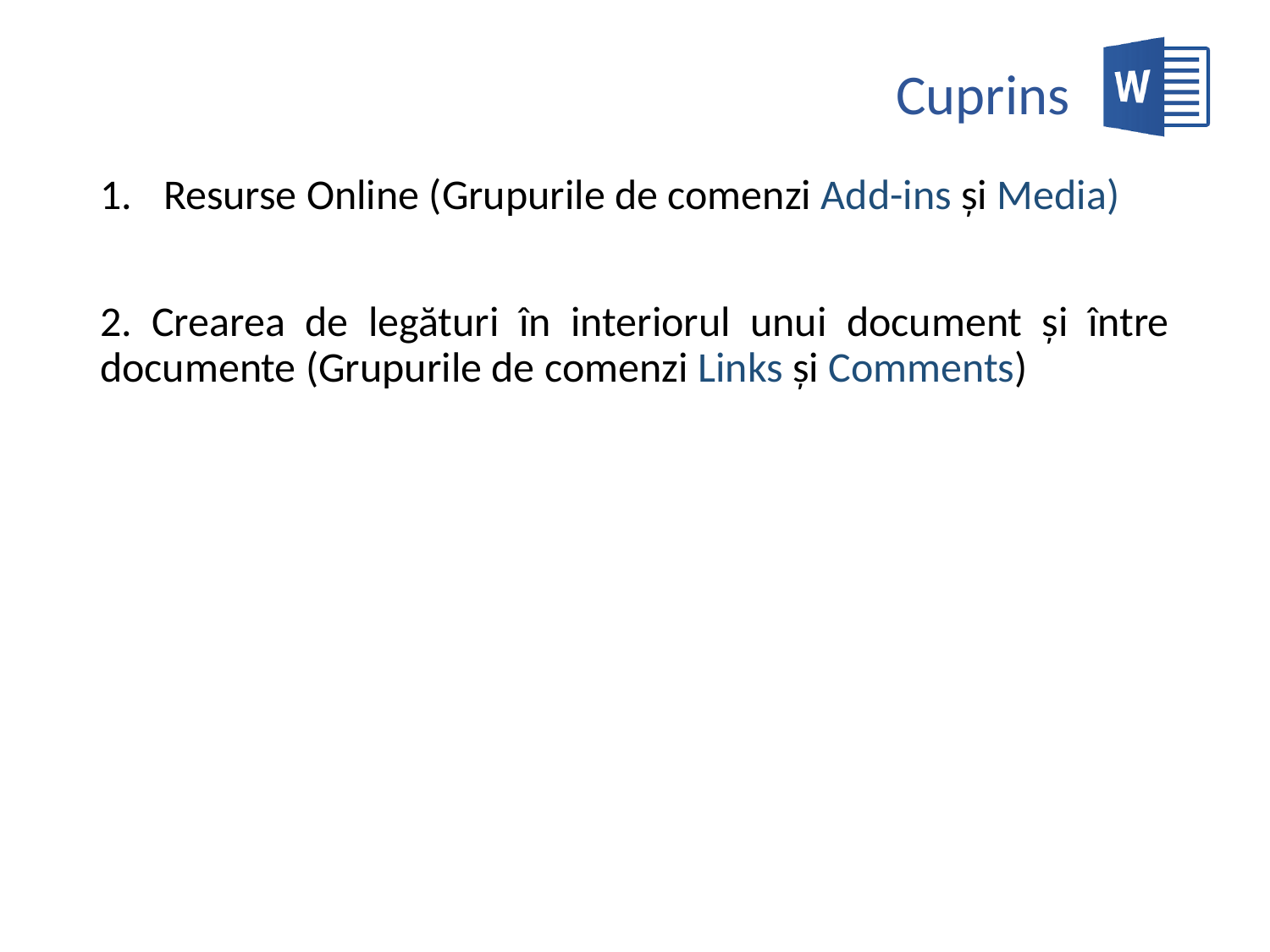

# Cuprins
Resurse Online (Grupurile de comenzi Add-ins și Media)

2. Crearea de legături în interiorul unui document și între documente (Grupurile de comenzi Links și Comments)